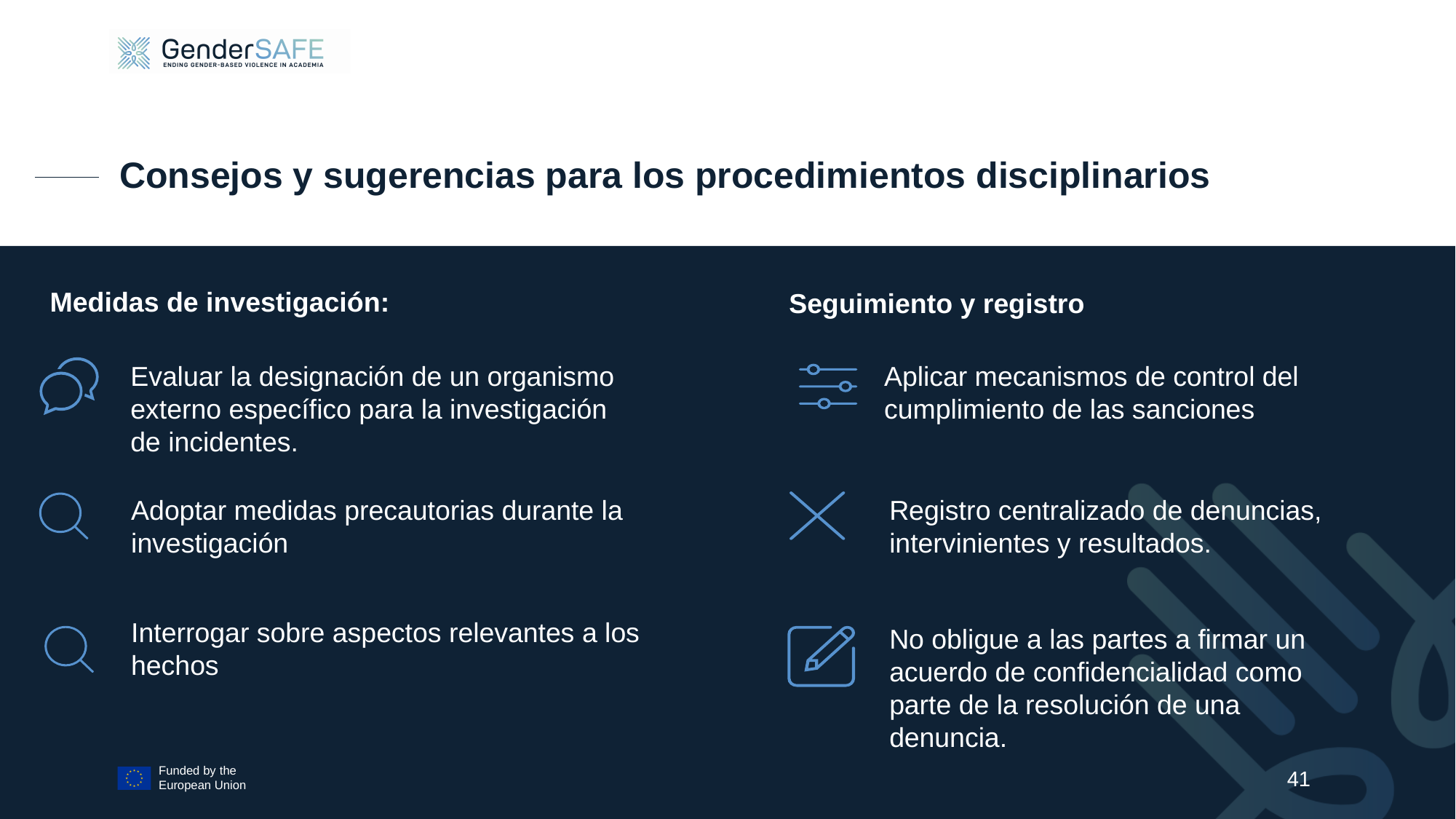

# Consejos y sugerencias para los procedimientos disciplinarios
Medidas de investigación:
Seguimiento y registro
Evaluar la designación de un organismo externo específico para la investigación de incidentes.
Aplicar mecanismos de control del cumplimiento de las sanciones

Registro centralizado de denuncias, intervinientes y resultados.
Adoptar medidas precautorias durante la investigación

Interrogar sobre aspectos relevantes a los hechos
No obligue a las partes a firmar un acuerdo de confidencialidad como parte de la resolución de una denuncia.